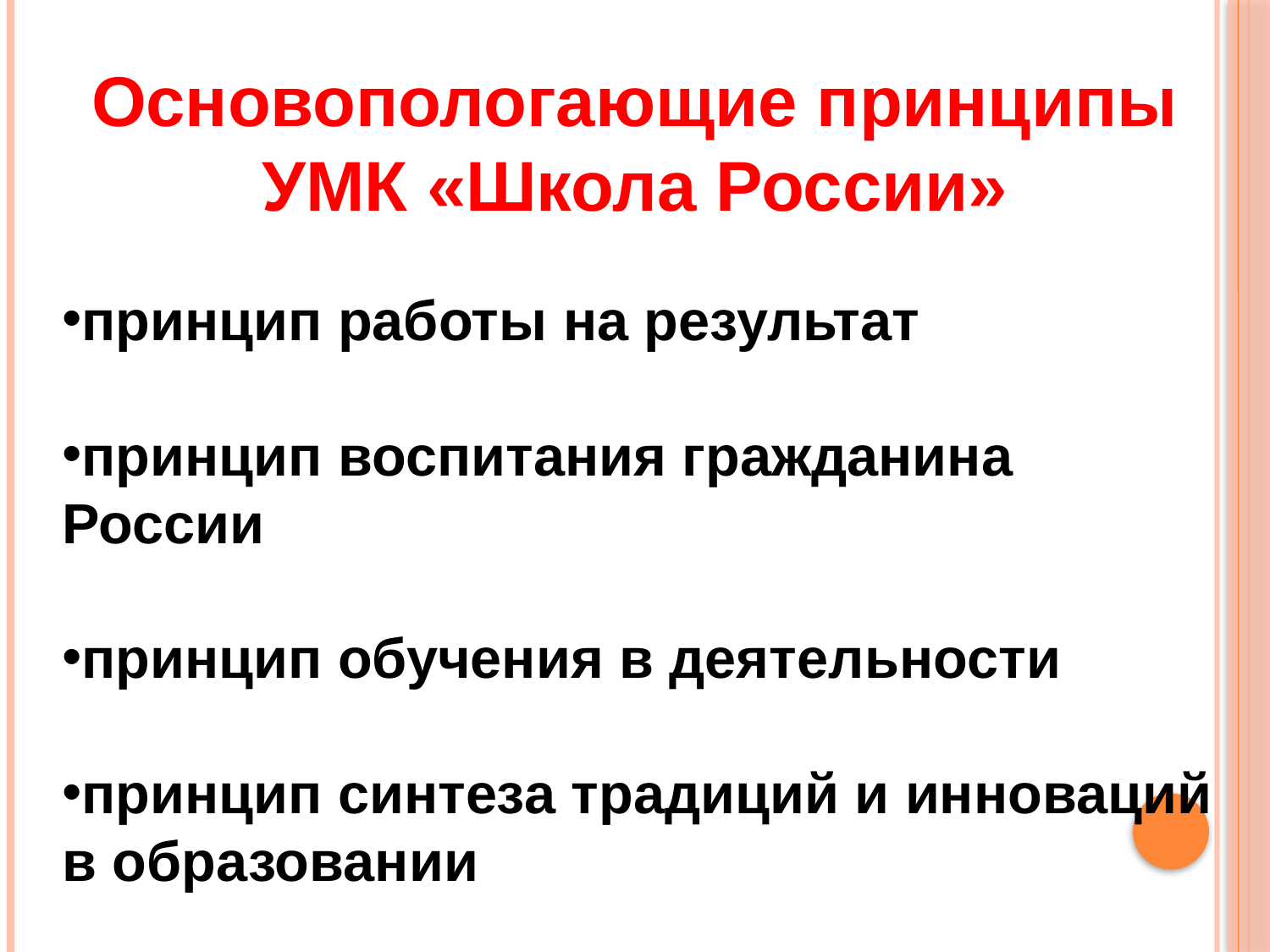

Основопологающие принципы УМК «Школа России»
принцип работы на результат

принцип воспитания гражданина России

принцип обучения в деятельности

принцип синтеза традиций и инноваций в образовании